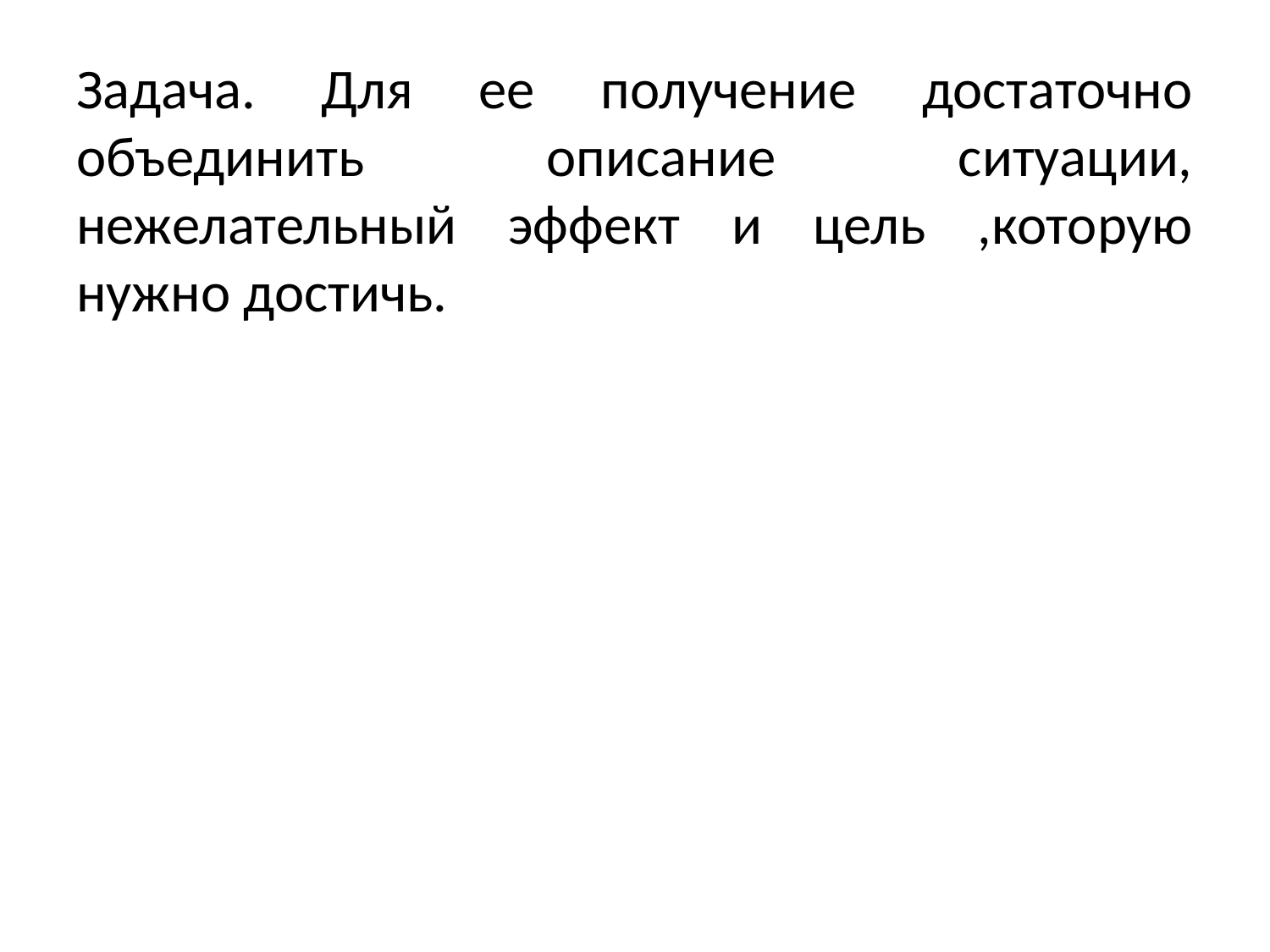

Задача. Для ее получение достаточно объединить описание ситуации, нежелательный эффект и цель ,которую нужно достичь.